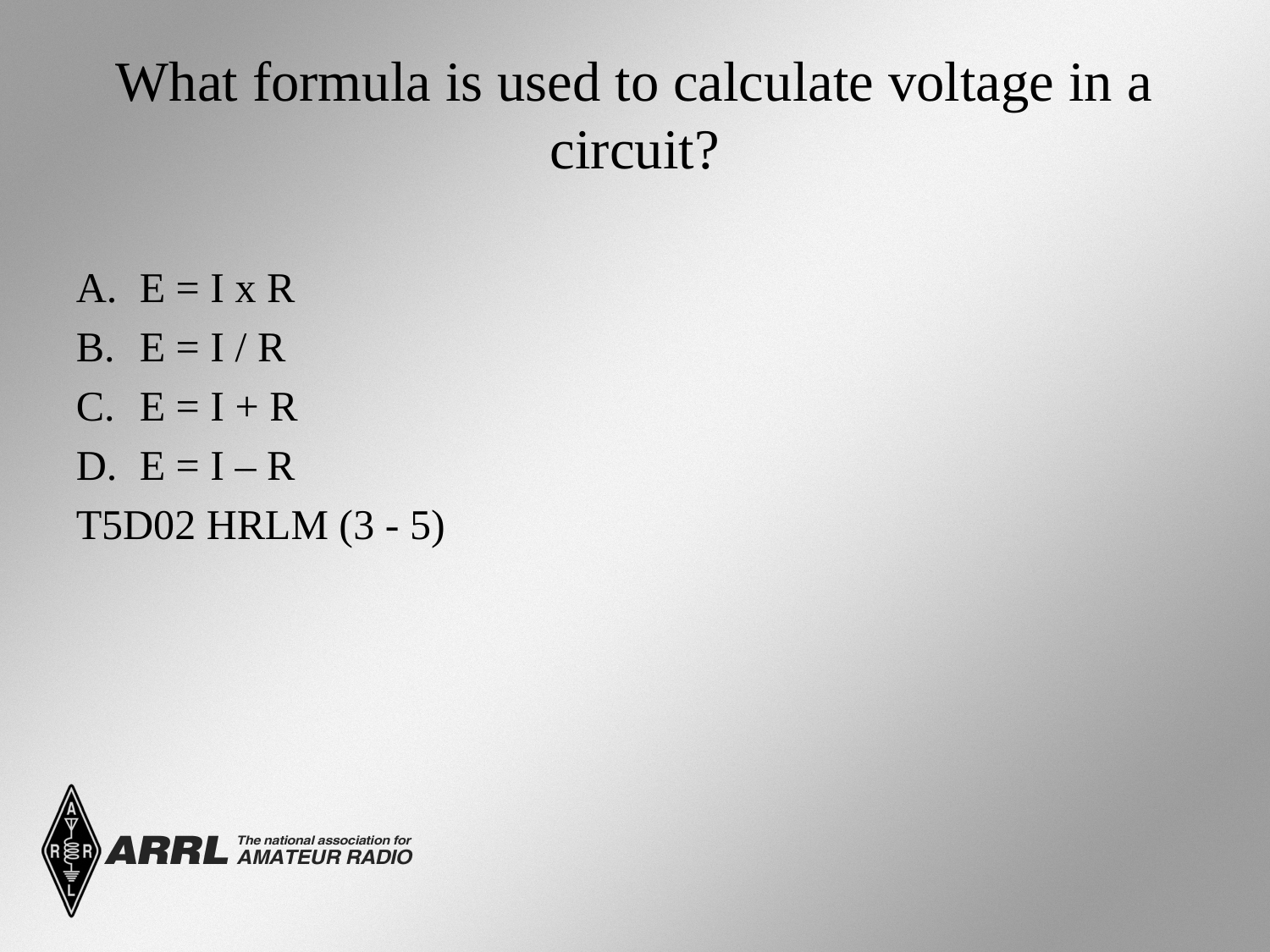

# What formula is used to calculate voltage in a circuit?
E = I x R
E = I / R
E = I + R
E = I – R
T5D02 HRLM (3 - 5)